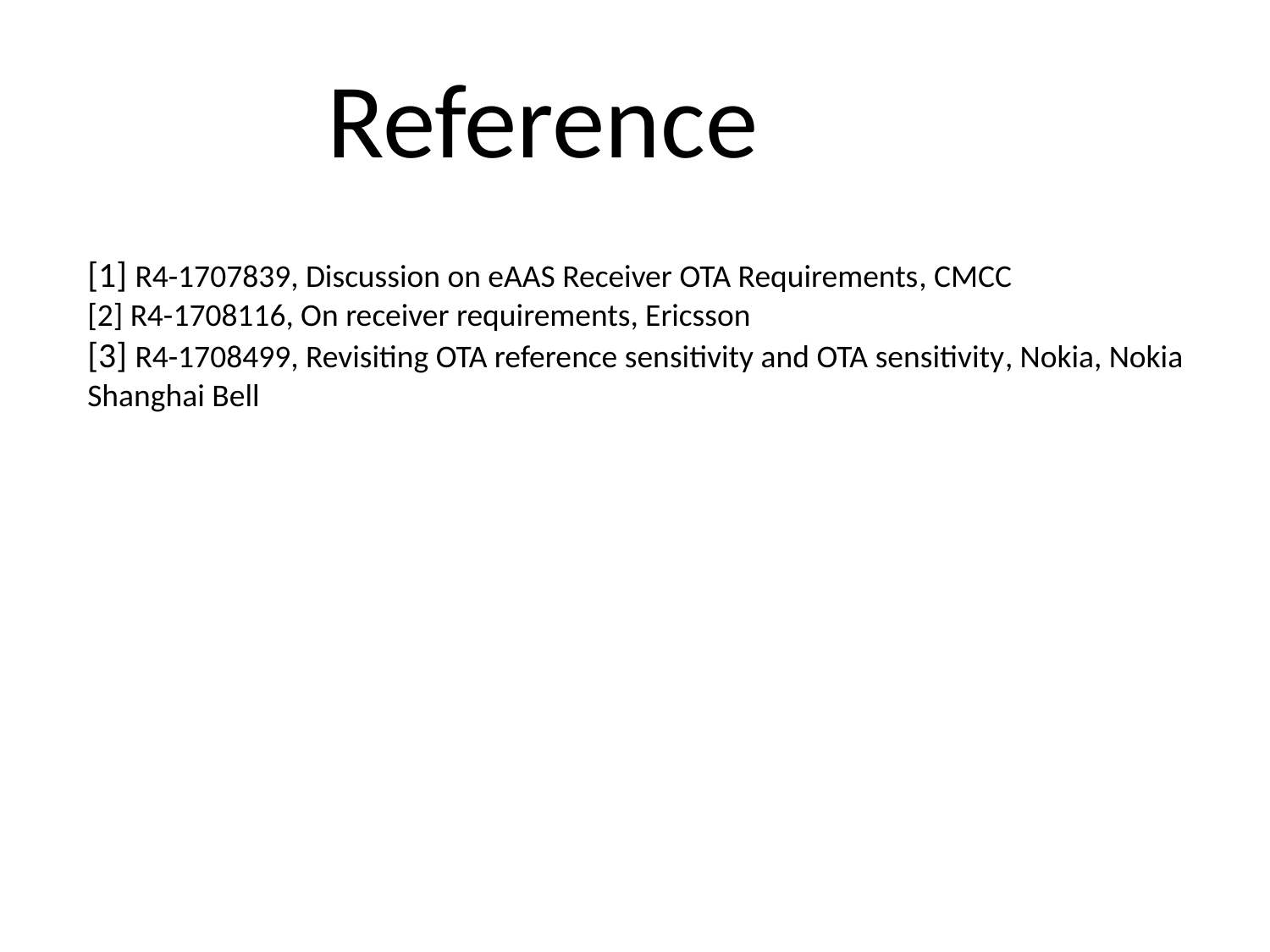

Reference
[1] R4-1707839, Discussion on eAAS Receiver OTA Requirements, CMCC
[2] R4-1708116, On receiver requirements, Ericsson
[3] R4-1708499, Revisiting OTA reference sensitivity and OTA sensitivity, Nokia, Nokia Shanghai Bell